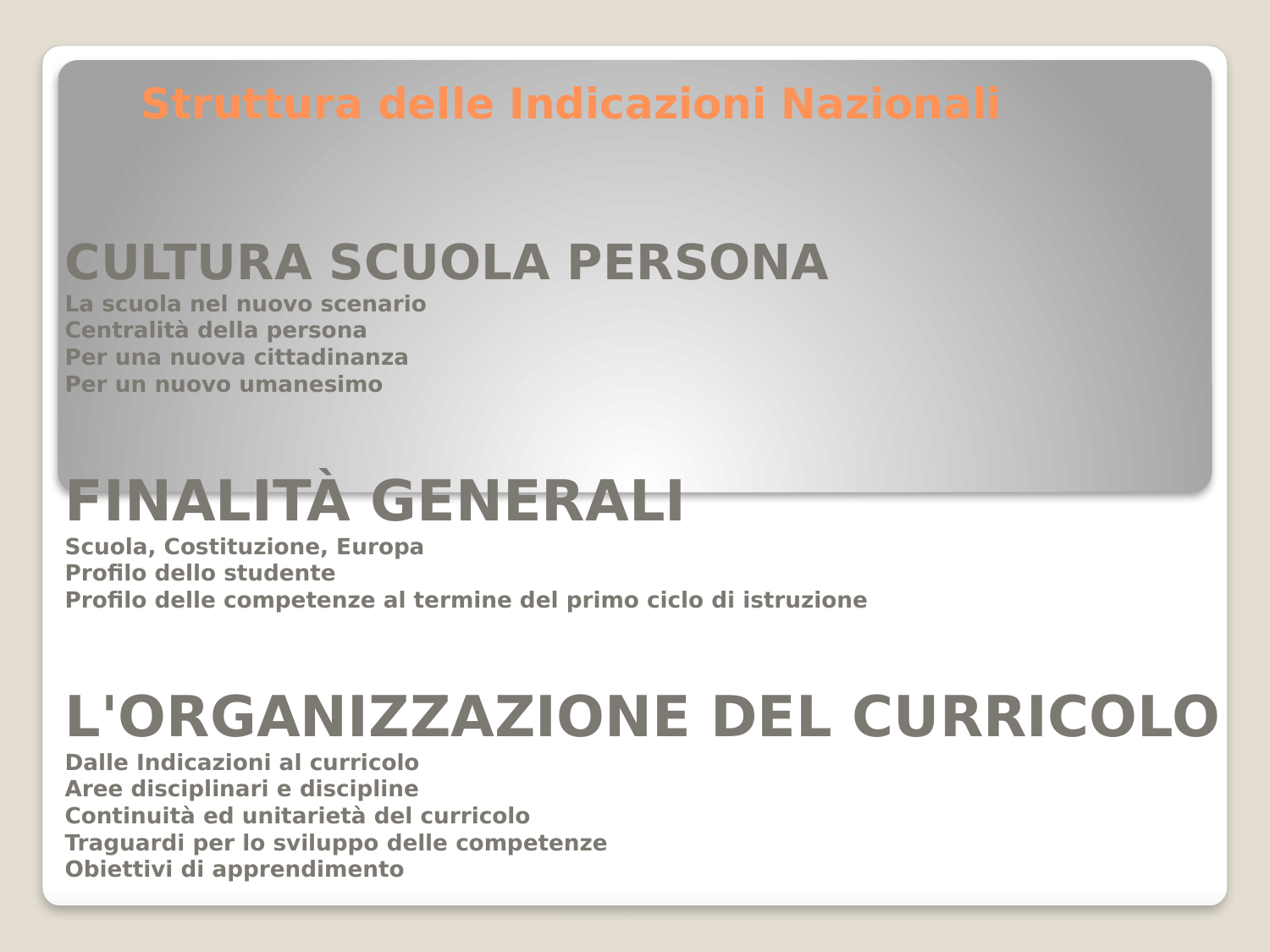

# Struttura delle Indicazioni Nazionali

CULTURA SCUOLA PERSONA
La scuola nel nuovo scenario
Centralità della persona
Per una nuova cittadinanza
Per un nuovo umanesimo

FINALITÀ GENERALI
Scuola, Costituzione, Europa
Profilo dello studente
Profilo delle competenze al termine del primo ciclo di istruzione

L'ORGANIZZAZIONE DEL CURRICOLO
Dalle Indicazioni al curricolo
Aree disciplinari e discipline
Continuità ed unitarietà del curricolo
Traguardi per lo sviluppo delle competenze
Obiettivi di apprendimento